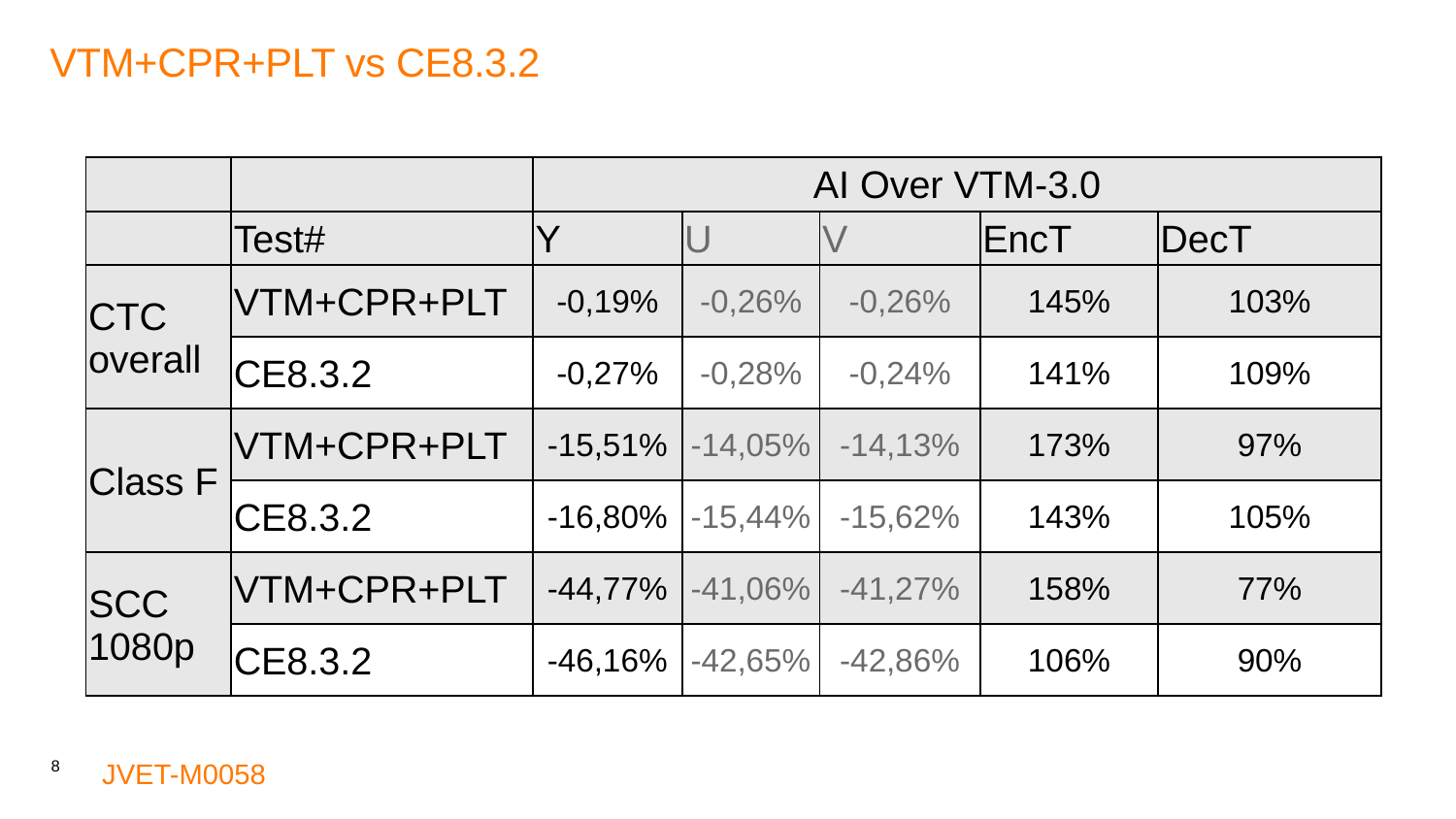

# VTM+CPR+PLT vs CE8.3.2
|  |  | AI Over VTM-3.0 |  |  |  |  |
| --- | --- | --- | --- | --- | --- | --- |
|  | Test# | Y | U | V | EncT | DecT |
| CTC overall | VTM+CPR+PLT | -0,19% | -0,26% | -0,26% | 145% | 103% |
|  | CE8.3.2 | -0,27% | -0,28% | -0,24% | 141% | 109% |
| Class F | VTM+CPR+PLT | -15,51% | -14,05% | -14,13% | 173% | 97% |
|  | CE8.3.2 | -16,80% | -15,44% | -15,62% | 143% | 105% |
| SCC 1080p | VTM+CPR+PLT | -44,77% | -41,06% | -41,27% | 158% | 77% |
|  | CE8.3.2 | -46,16% | -42,65% | -42,86% | 106% | 90% |